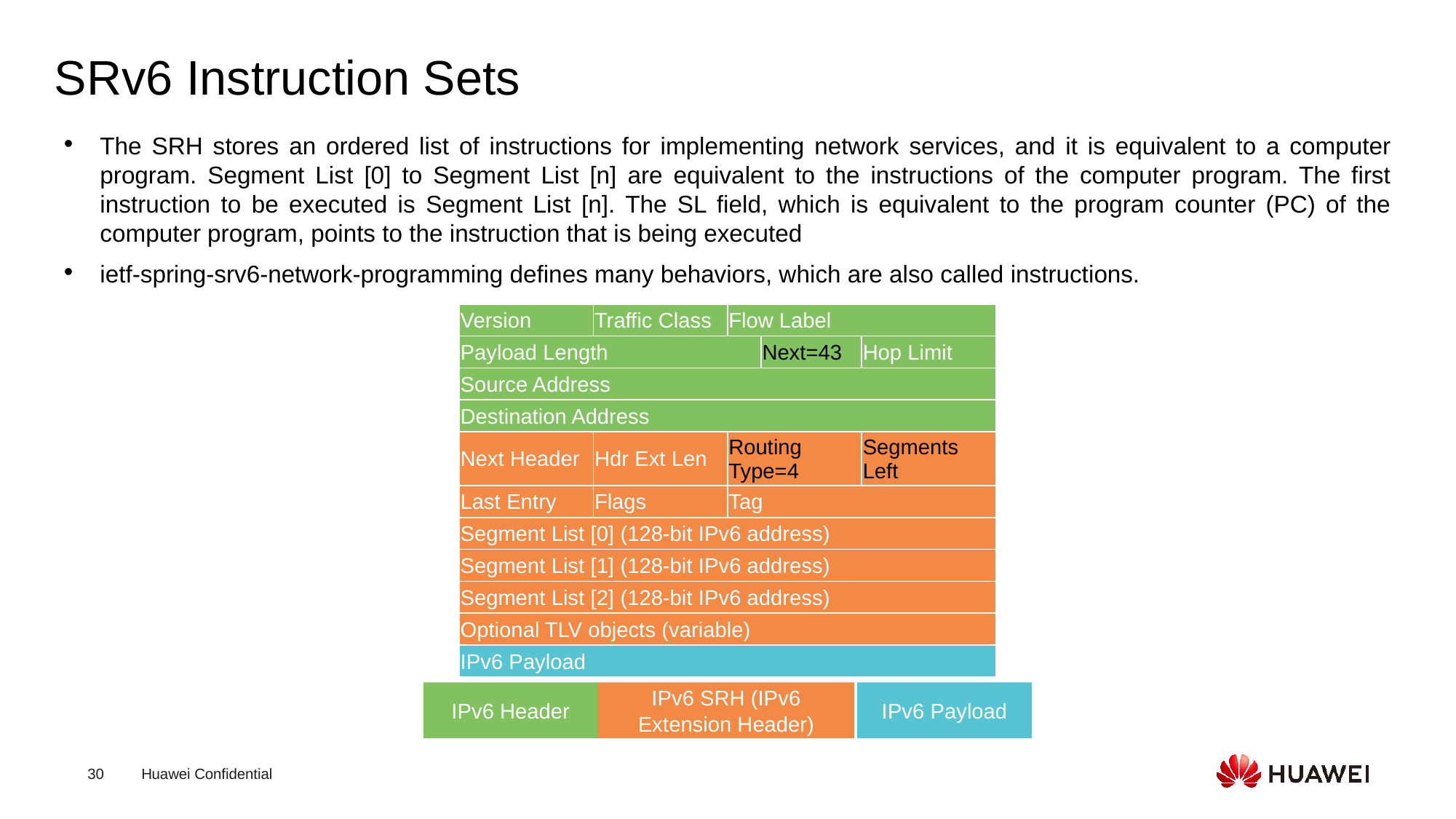

# SRv6 Instruction Sets
The SRH stores an ordered list of instructions for implementing network services, and it is equivalent to a computer program. Segment List [0] to Segment List [n] are equivalent to the instructions of the computer program. The first instruction to be executed is Segment List [n]. The SL field, which is equivalent to the program counter (PC) of the computer program, points to the instruction that is being executed
ietf-spring-srv6-network-programming defines many behaviors, which are also called instructions.

| Version | Traffic Class | Flow Label |  |  |
| --- | --- | --- | --- | --- |
| Payload Length |  |  | Next=43 | Hop Limit |
| Source Address |  |  |  |  |
| Destination Address |  |  |  |  |
| Next Header | Hdr Ext Len | Routing Type=4 |  | Segments Left |
| Last Entry | Flags | Tag |  |  |
| Segment List [0] (128-bit IPv6 address) |  |  |  |  |
| Segment List [1] (128-bit IPv6 address) |  |  |  |  |
| Segment List [2] (128-bit IPv6 address) |  |  |  |  |
| Optional TLV objects (variable) |  |  |  |  |
| IPv6 Payload |  |  |  |  |
IPv6 Payload
IPv6 Header
IPv6 SRH (IPv6 Extension Header)